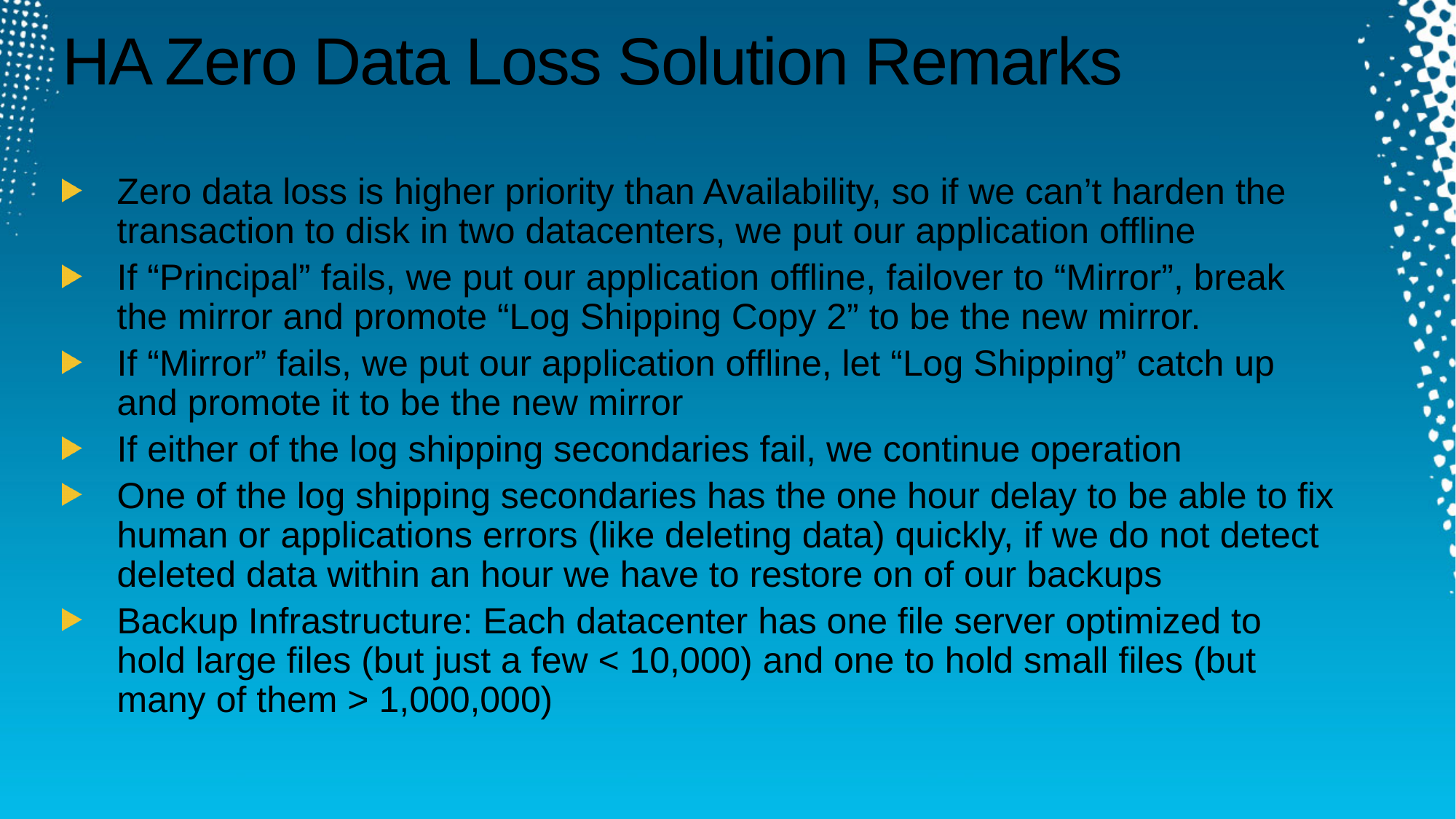

# HA Zero Data Loss Solution Remarks
Zero data loss is higher priority than Availability, so if we can’t harden the transaction to disk in two datacenters, we put our application offline
If “Principal” fails, we put our application offline, failover to “Mirror”, break the mirror and promote “Log Shipping Copy 2” to be the new mirror.
If “Mirror” fails, we put our application offline, let “Log Shipping” catch up and promote it to be the new mirror
If either of the log shipping secondaries fail, we continue operation
One of the log shipping secondaries has the one hour delay to be able to fix human or applications errors (like deleting data) quickly, if we do not detect deleted data within an hour we have to restore on of our backups
Backup Infrastructure: Each datacenter has one file server optimized to hold large files (but just a few < 10,000) and one to hold small files (but many of them > 1,000,000)